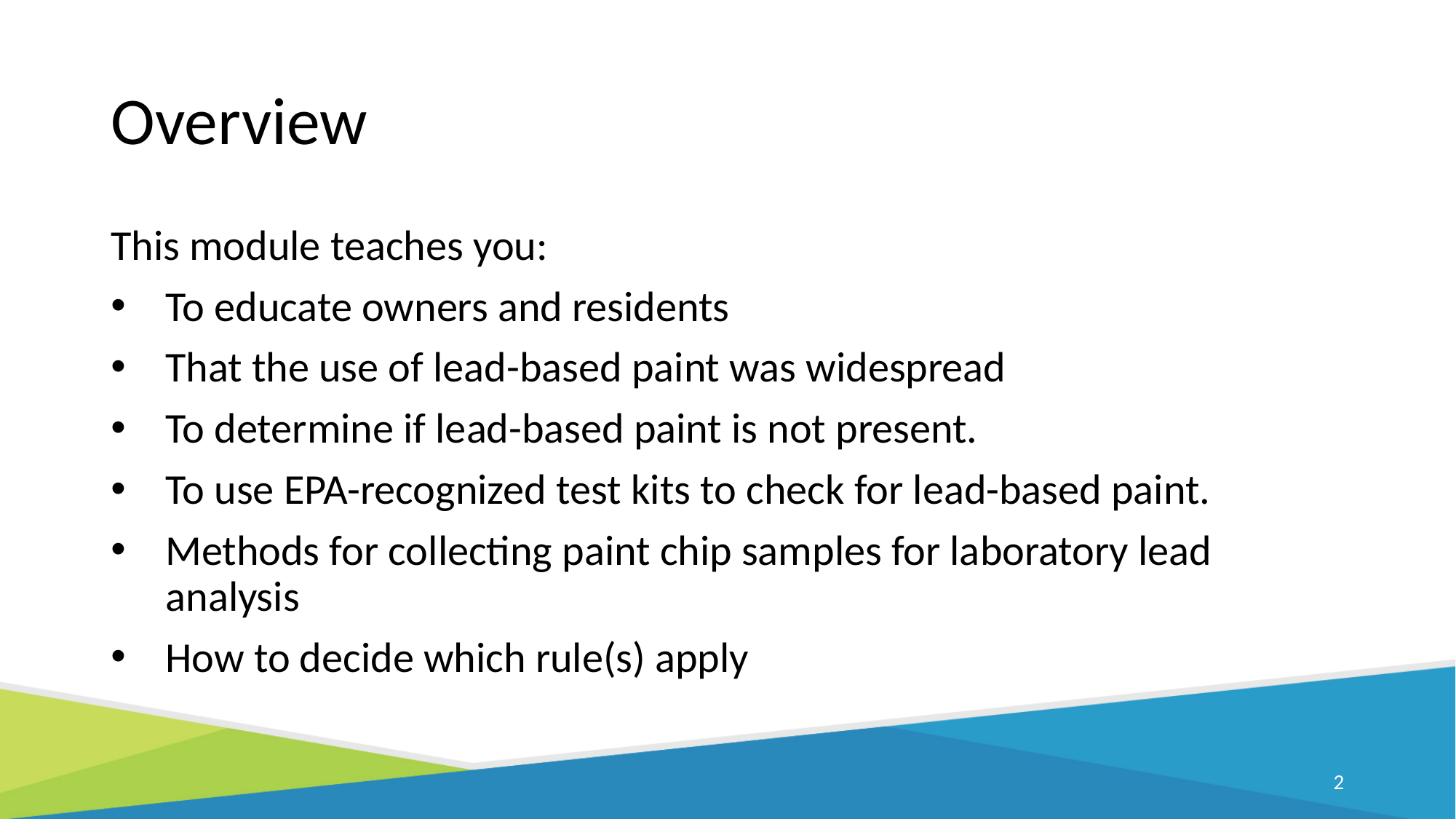

# Overview
This module teaches you:
To educate owners and residents
That the use of lead-based paint was widespread
To determine if lead-based paint is not present.
To use EPA-recognized test kits to check for lead-based paint.
Methods for collecting paint chip samples for laboratory lead analysis
How to decide which rule(s) apply
2